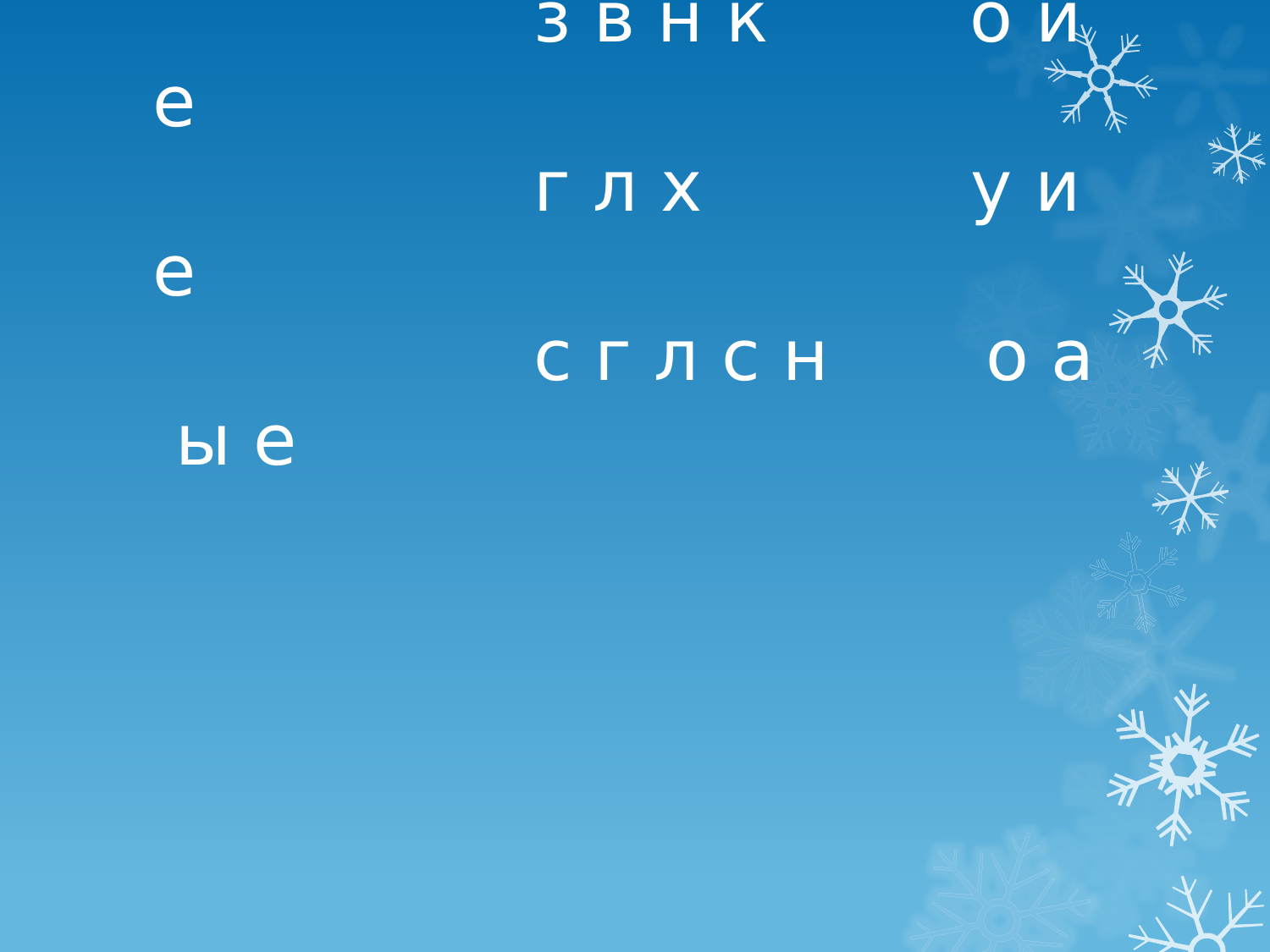

# п р н           а ы е з в н к         о и е г л х            у и е с г л с н       о а  ы е